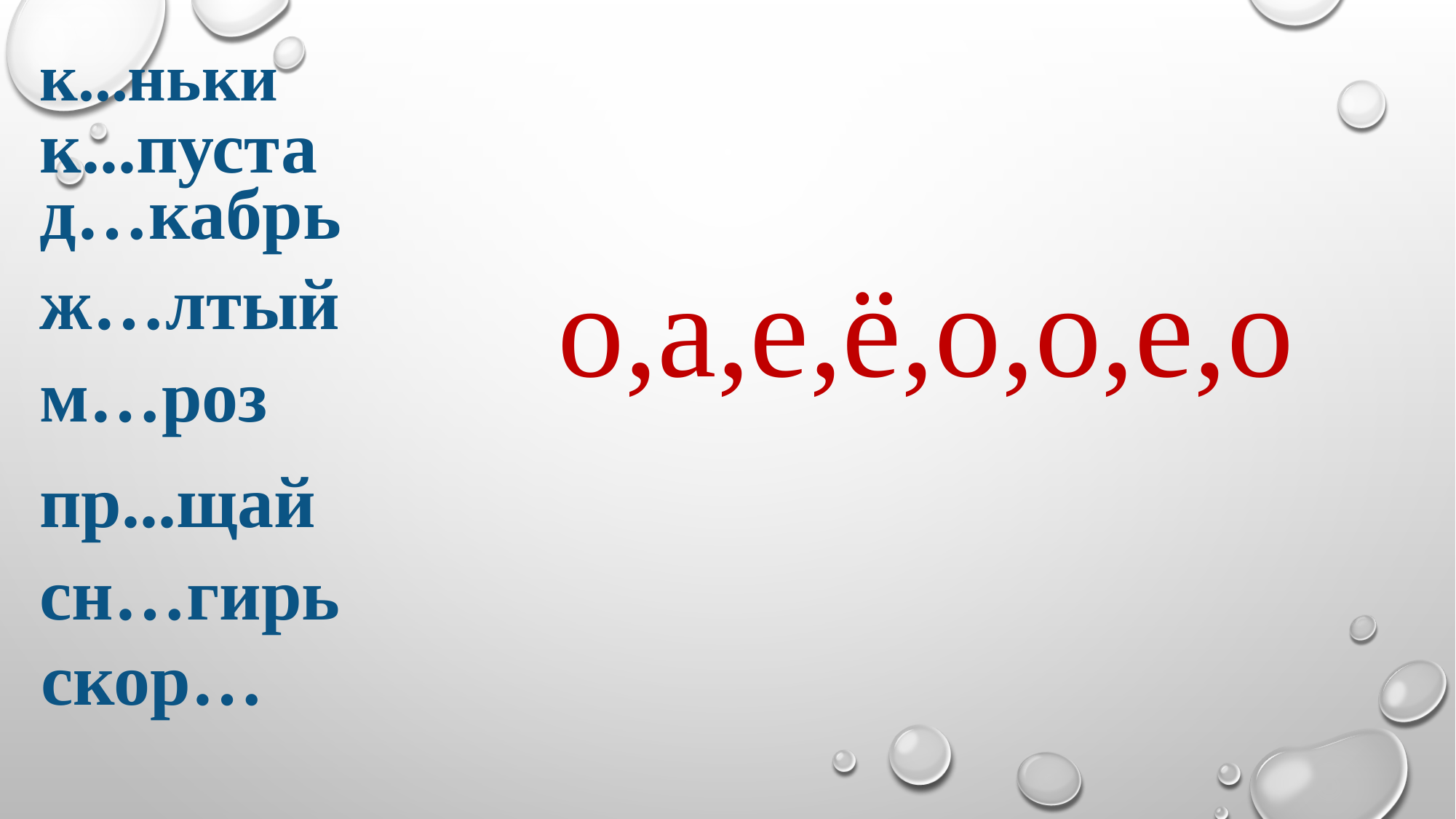

к...ньки
к...пуста
д…кабрь
ж…лтый
о,а,е,ё,о,о,е,о
м…роз
пр...щай
сн…гирь
скор…